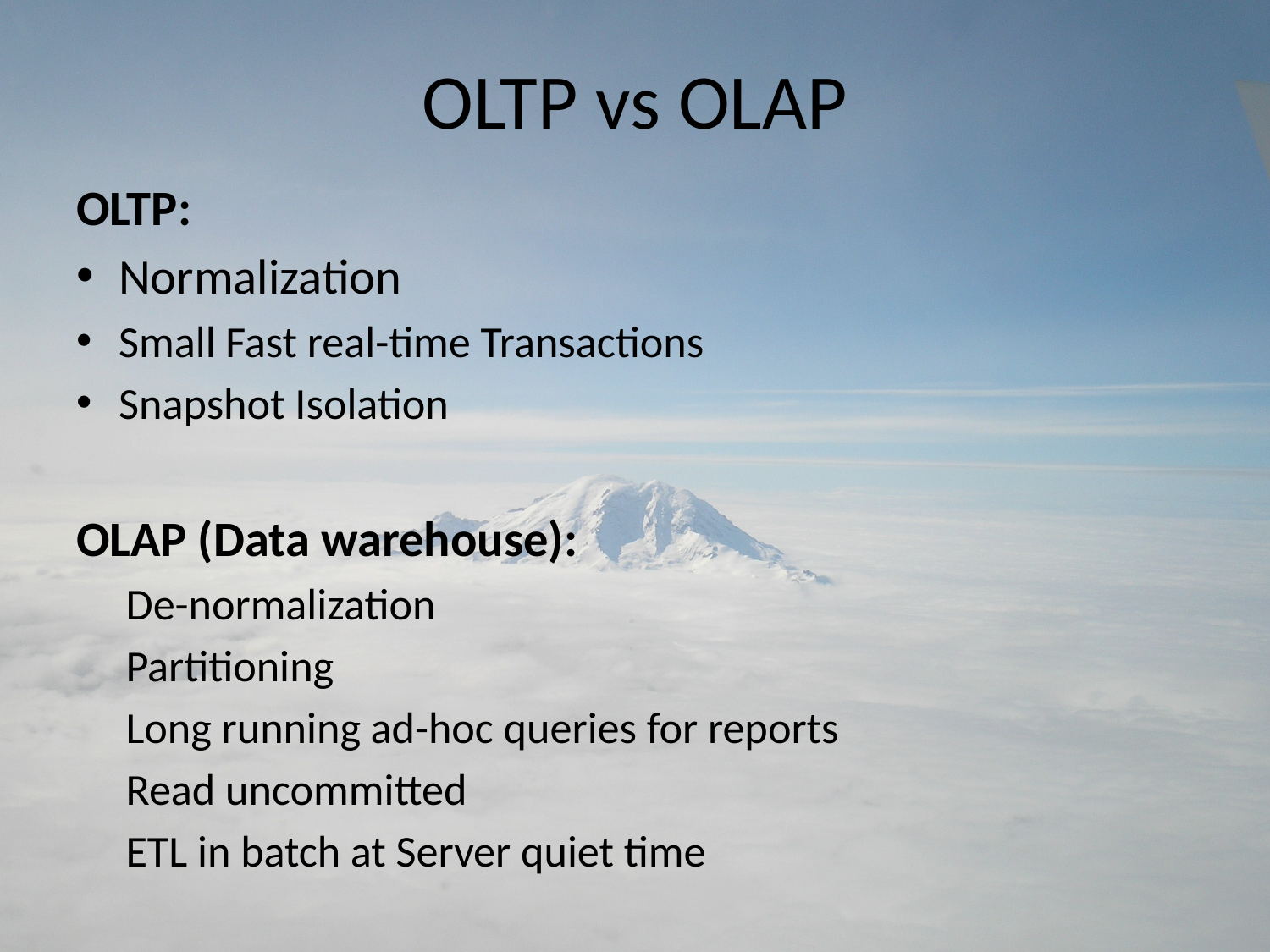

# OLTP vs OLAP
OLTP:
Normalization
Small Fast real-time Transactions
Snapshot Isolation

OLAP (Data warehouse):
De-normalization
Partitioning
Long running ad-hoc queries for reports
Read uncommitted
ETL in batch at Server quiet time